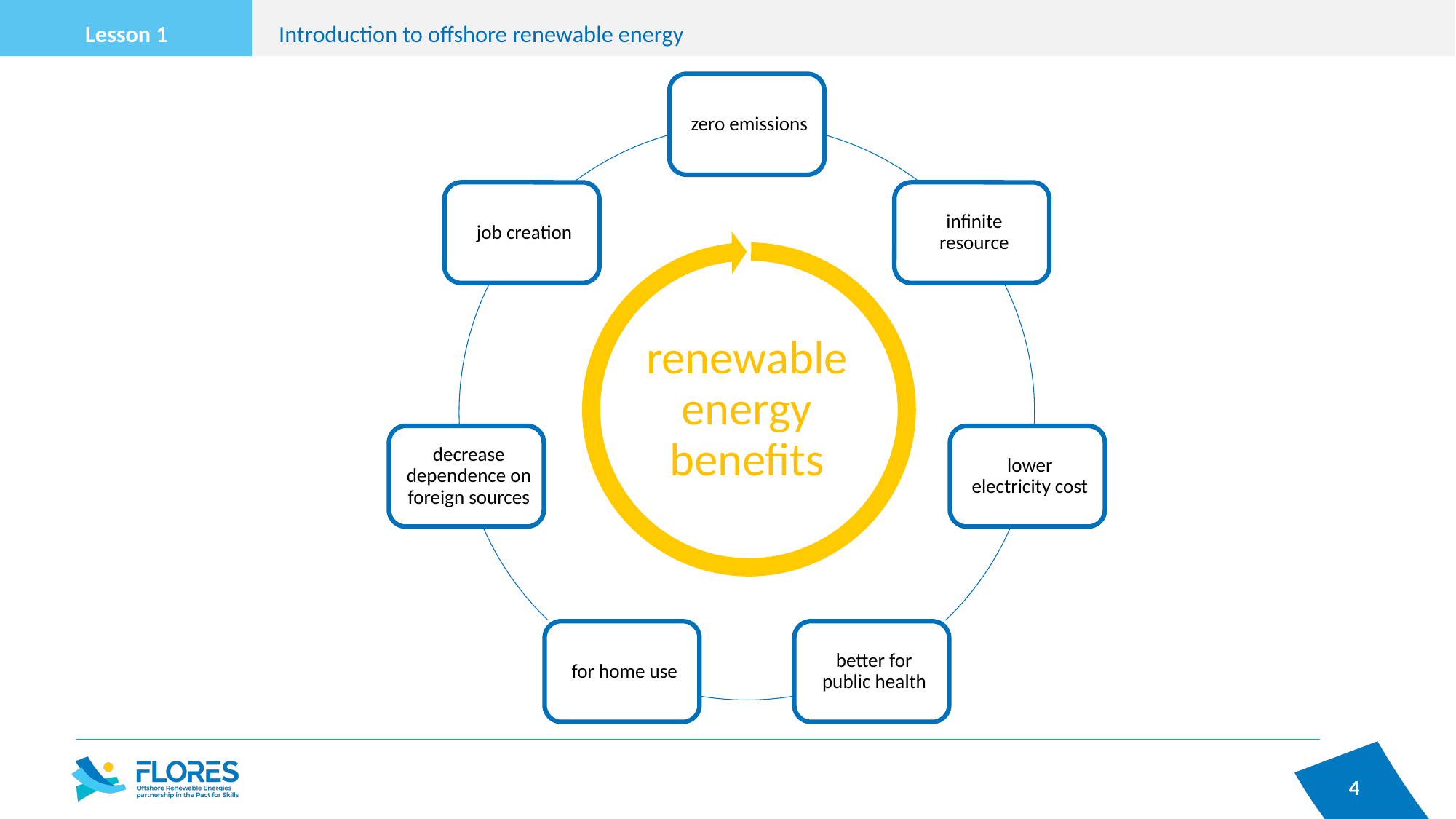

Lesson 1
Introduction to offshore renewable energy
zero emissions
infinite resource
lower electricity cost
better for public health
for home use
decrease dependence on foreign sources
job creation
renewable energy benefits
4